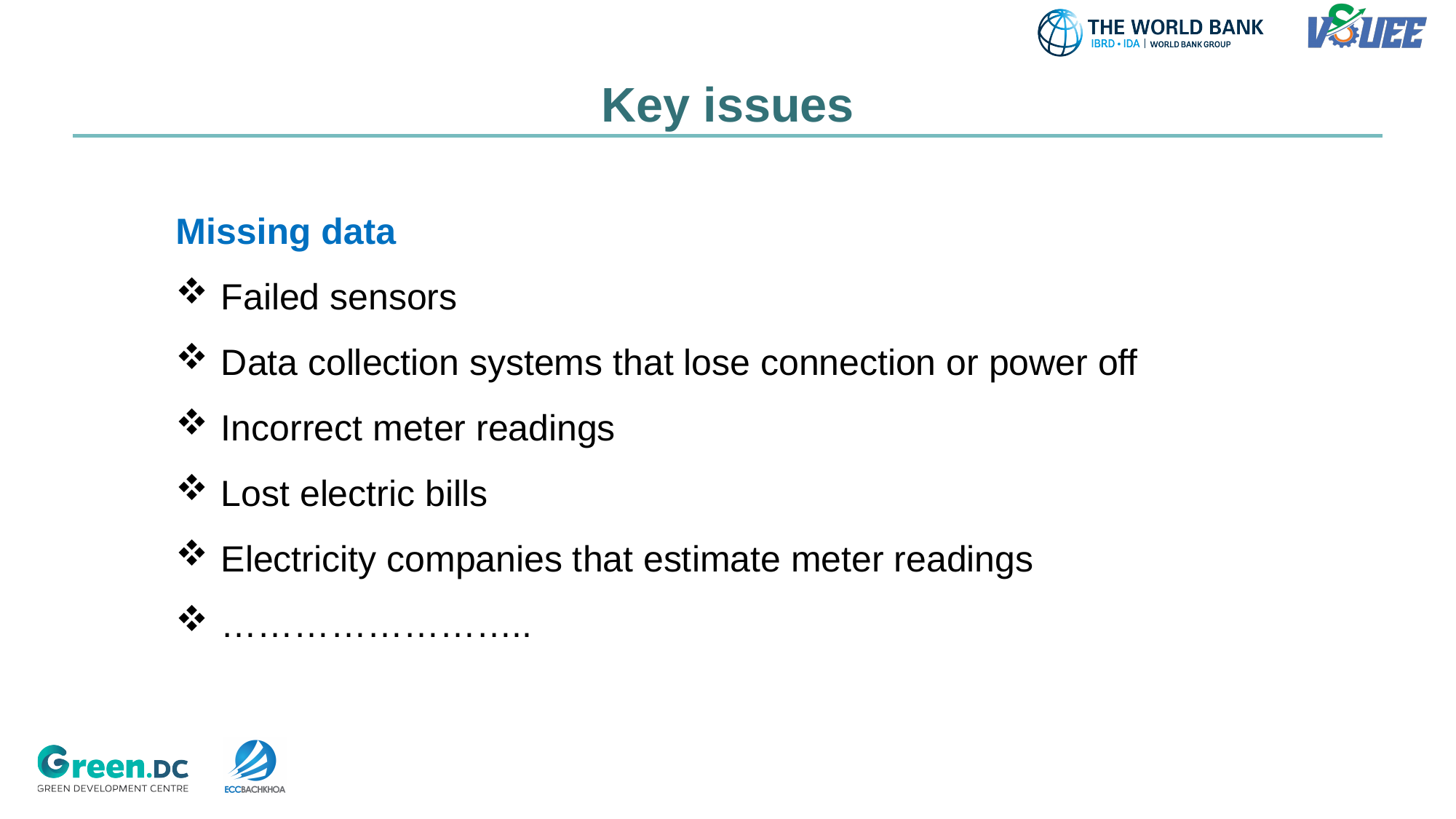

# Key issues
Missing data
Failed sensors
Data collection systems that lose connection or power off
Incorrect meter readings
Lost electric bills
Electricity companies that estimate meter readings
……………………..